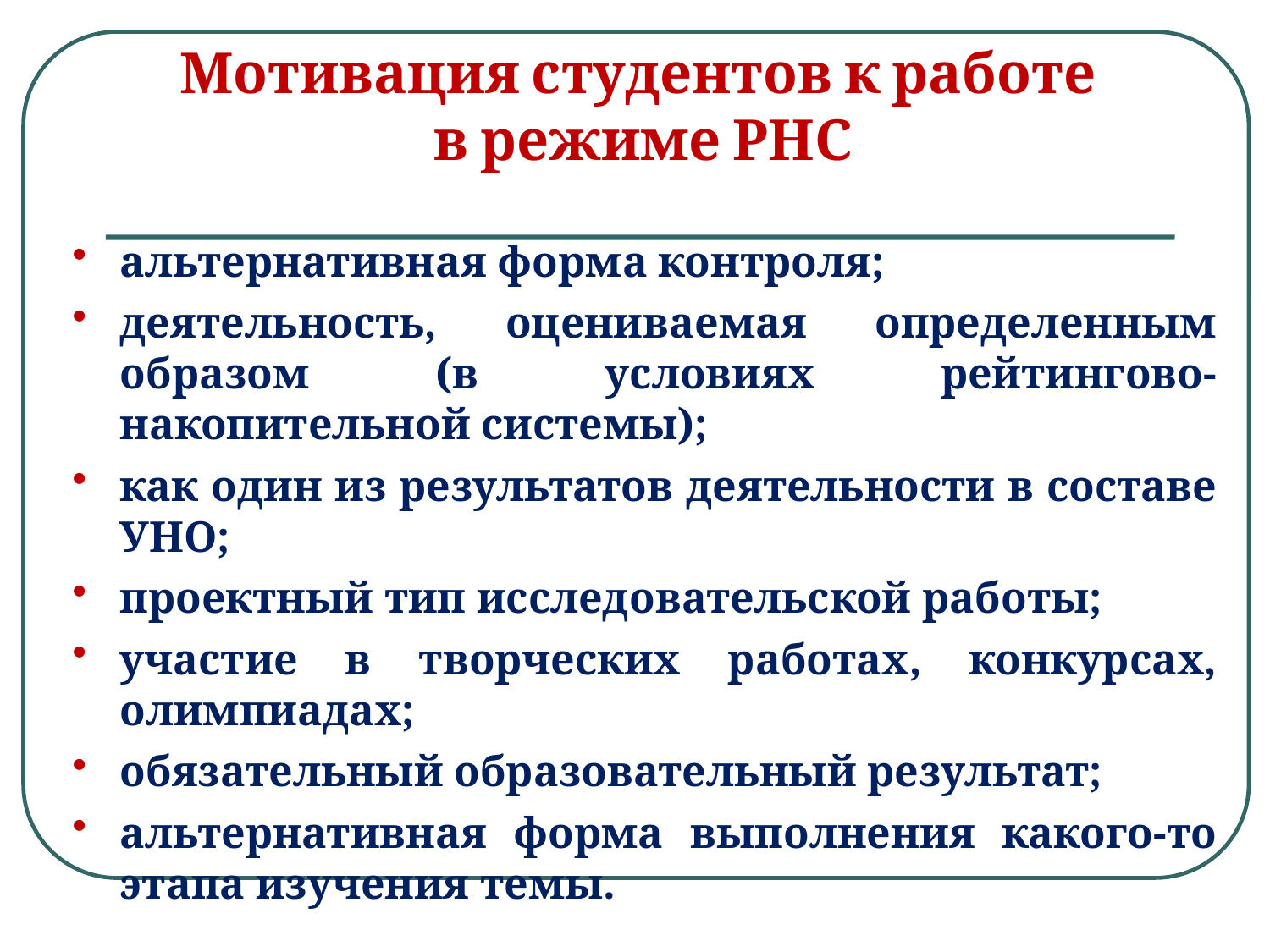

# Мотивация студентов к работе в режиме РНС
альтернативная форма контроля;
деятельность, оцениваемая определенным образом (в условиях рейтингово-накопительной системы);
как один из результатов деятельности в составе УНО;
проектный тип исследовательской работы;
участие в творческих работах, конкурсах, олимпиадах;
обязательный образовательный результат;
альтернативная форма выполнения какого-то этапа изучения темы.